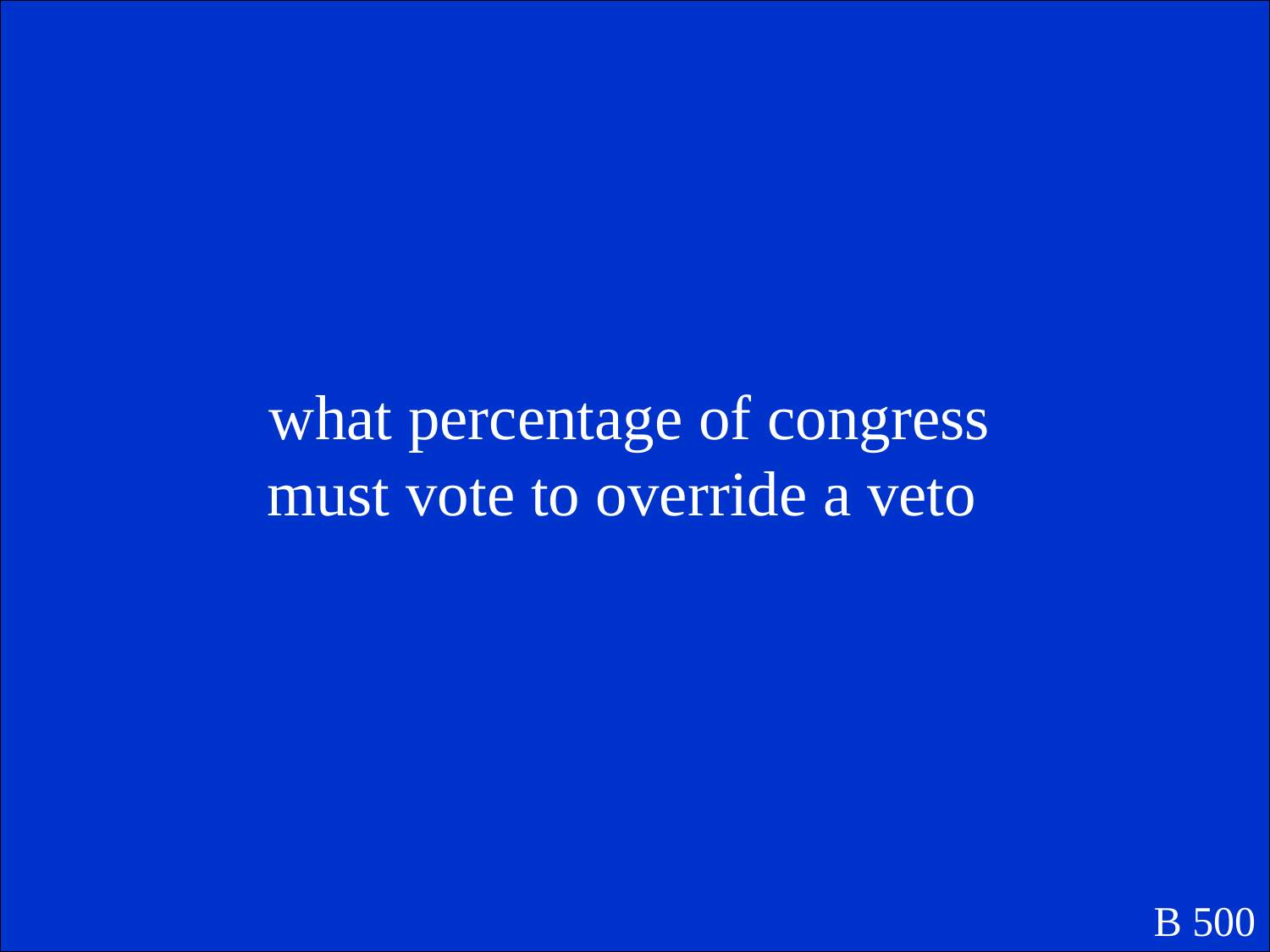

what percentage of congress must vote to override a veto
B 500